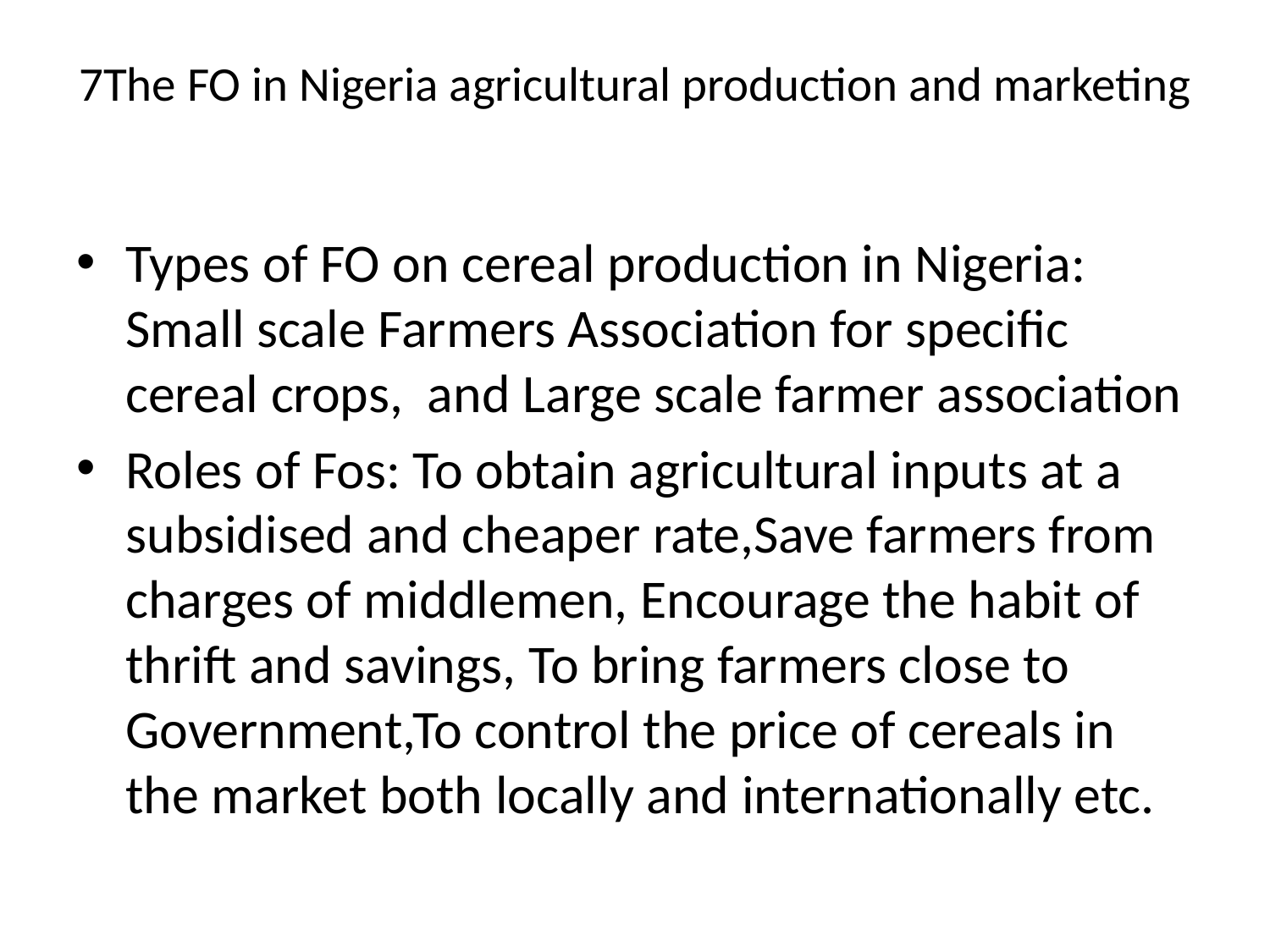

# 7The FO in Nigeria agricultural production and marketing
Types of FO on cereal production in Nigeria: Small scale Farmers Association for specific cereal crops,  and Large scale farmer association
Roles of Fos: To obtain agricultural inputs at a subsidised and cheaper rate,Save farmers from charges of middlemen, Encourage the habit of thrift and savings, To bring farmers close to Government,To control the price of cereals in the market both locally and internationally etc.